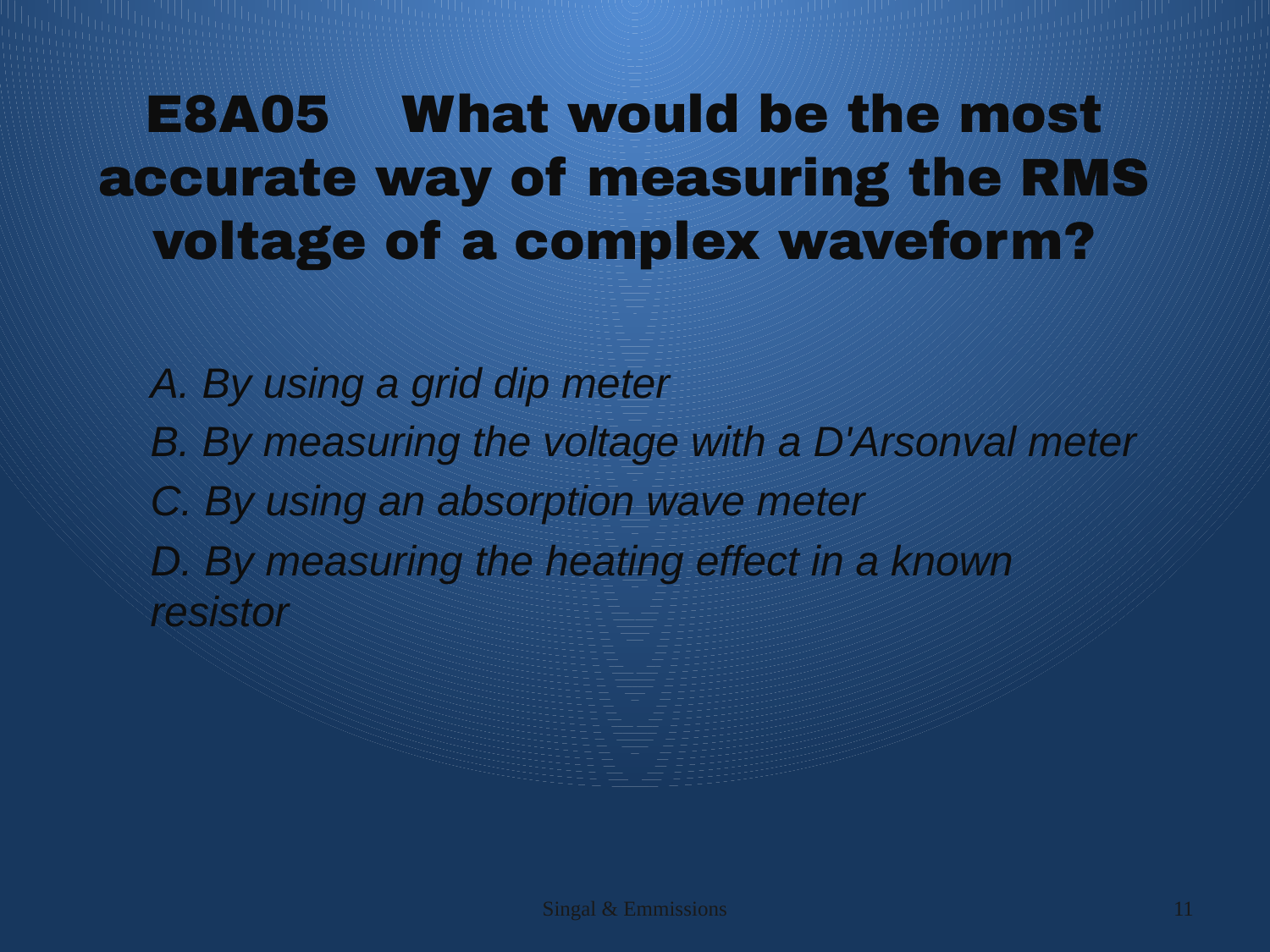

# E8A05    What would be the most accurate way of measuring the RMS voltage of a complex waveform?
A. By using a grid dip meter
B. By measuring the voltage with a D'Arsonval meter
C. By using an absorption wave meter
D. By measuring the heating effect in a known resistor
Singal & Emmissions
11